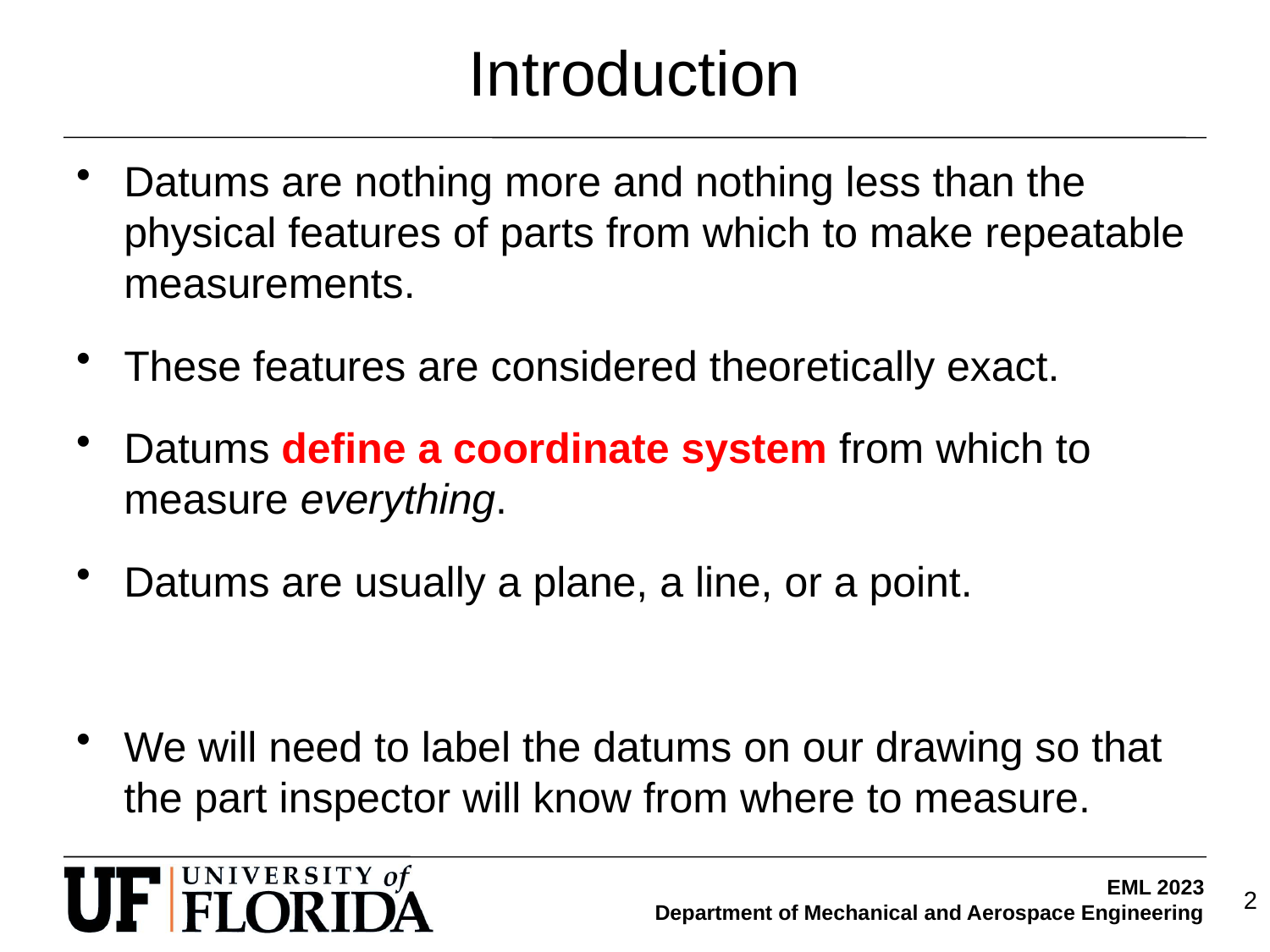

# Introduction
Datums are nothing more and nothing less than the physical features of parts from which to make repeatable measurements.
These features are considered theoretically exact.
Datums define a coordinate system from which to measure everything.
Datums are usually a plane, a line, or a point.

We will need to label the datums on our drawing so that the part inspector will know from where to measure.
2